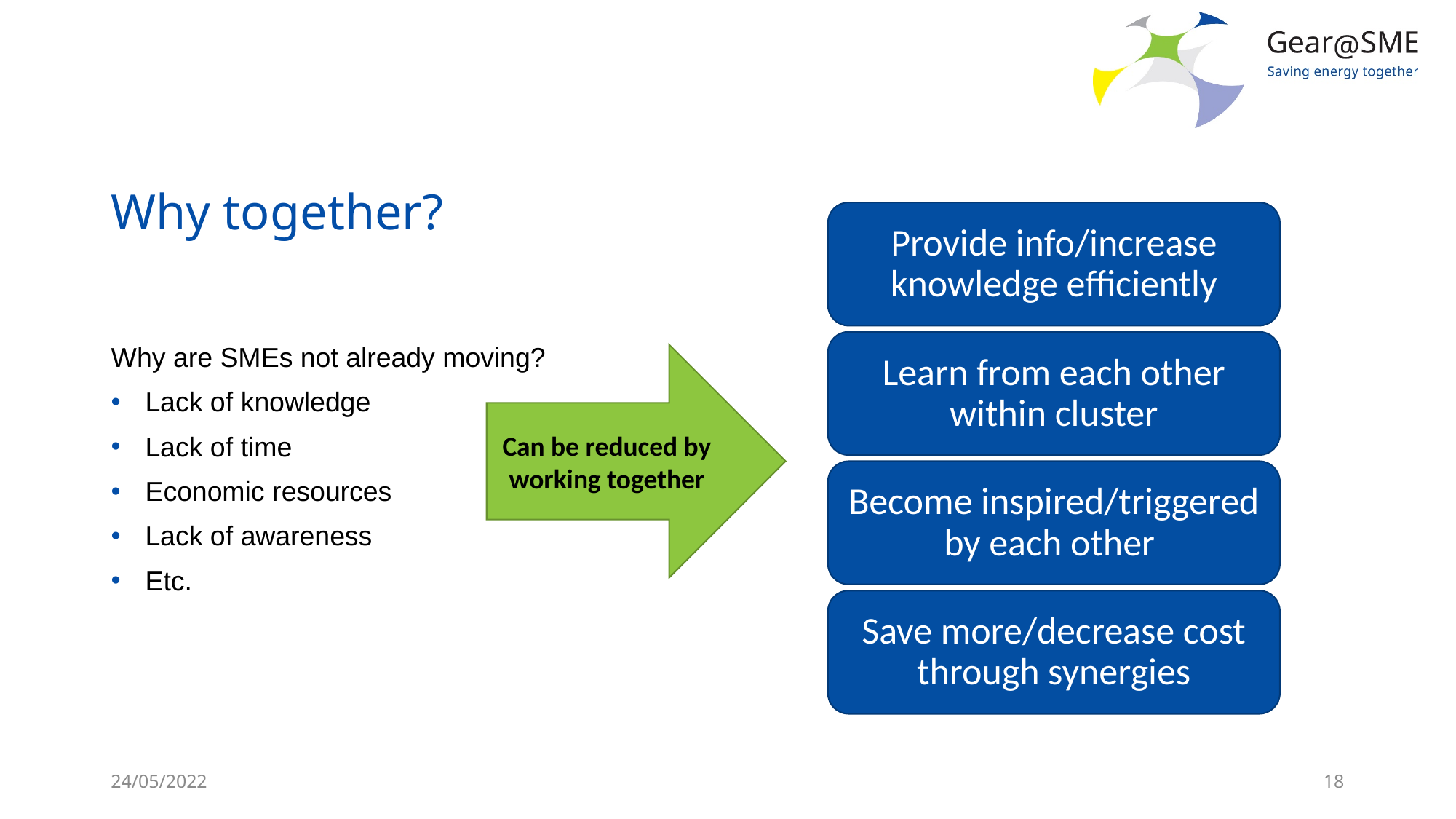

# Why together?
Provide info/increase knowledge efficiently
Learn from each other within cluster
Become inspired/triggered by each other
Save more/decrease cost through synergies

Why are SMEs not already moving?
Lack of knowledge
Lack of time
Economic resources
Lack of awareness
Etc.
Can be reduced by working together

24/05/2022
18